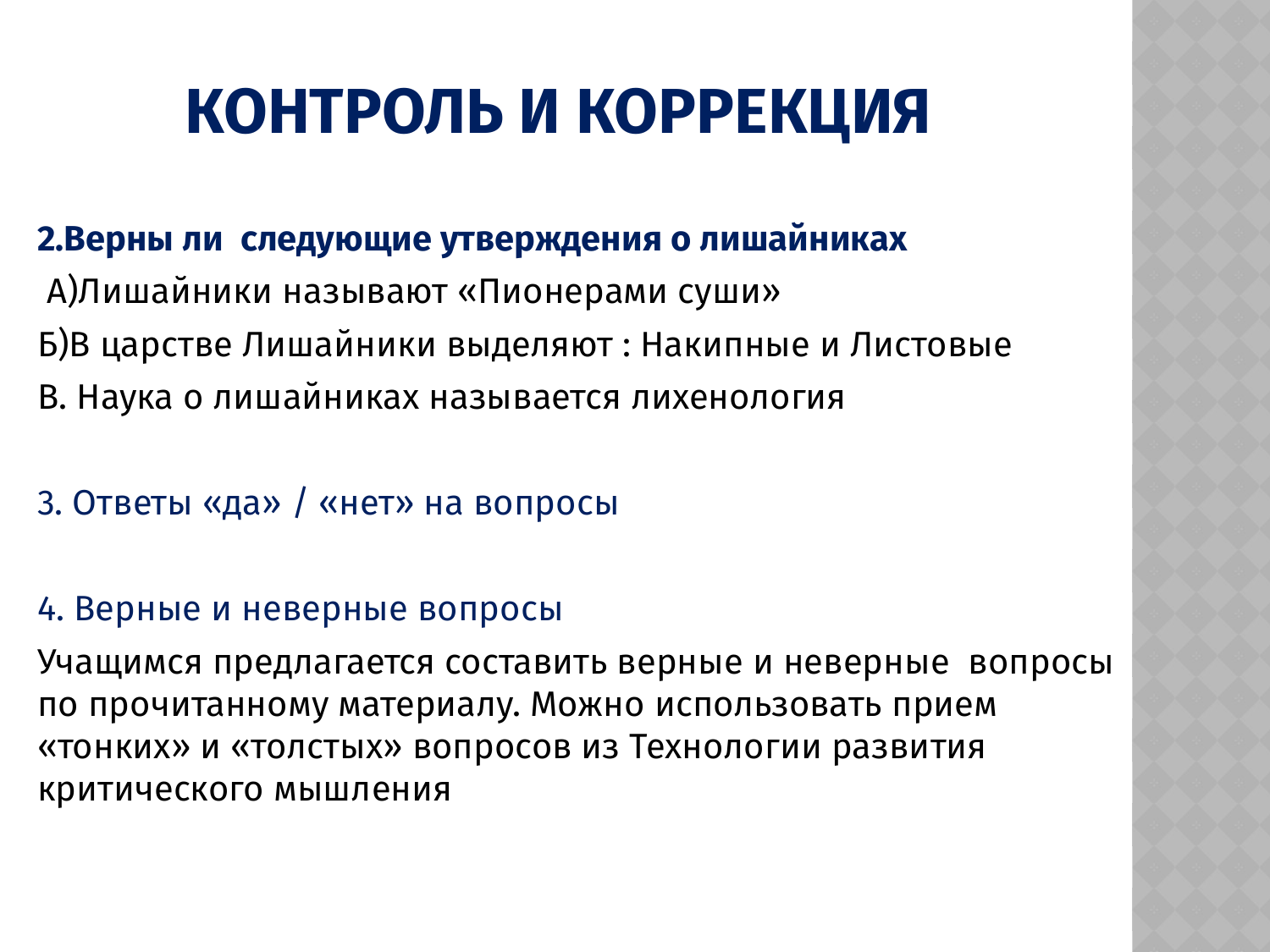

# Контроль и коррекция

2.Верны ли  следующие утверждения о лишайниках
 А)Лишайники называют «Пионерами суши»
Б)В царстве Лишайники выделяют : Накипные и Листовые
В. Наука о лишайниках называется лихенология

3. Ответы «да» / «нет» на вопросы

4. Верные и неверные вопросы
Учащимся предлагается составить верные и неверные  вопросы по прочитанному материалу. Можно использовать прием «тонких» и «толстых» вопросов из Технологии развития критического мышления